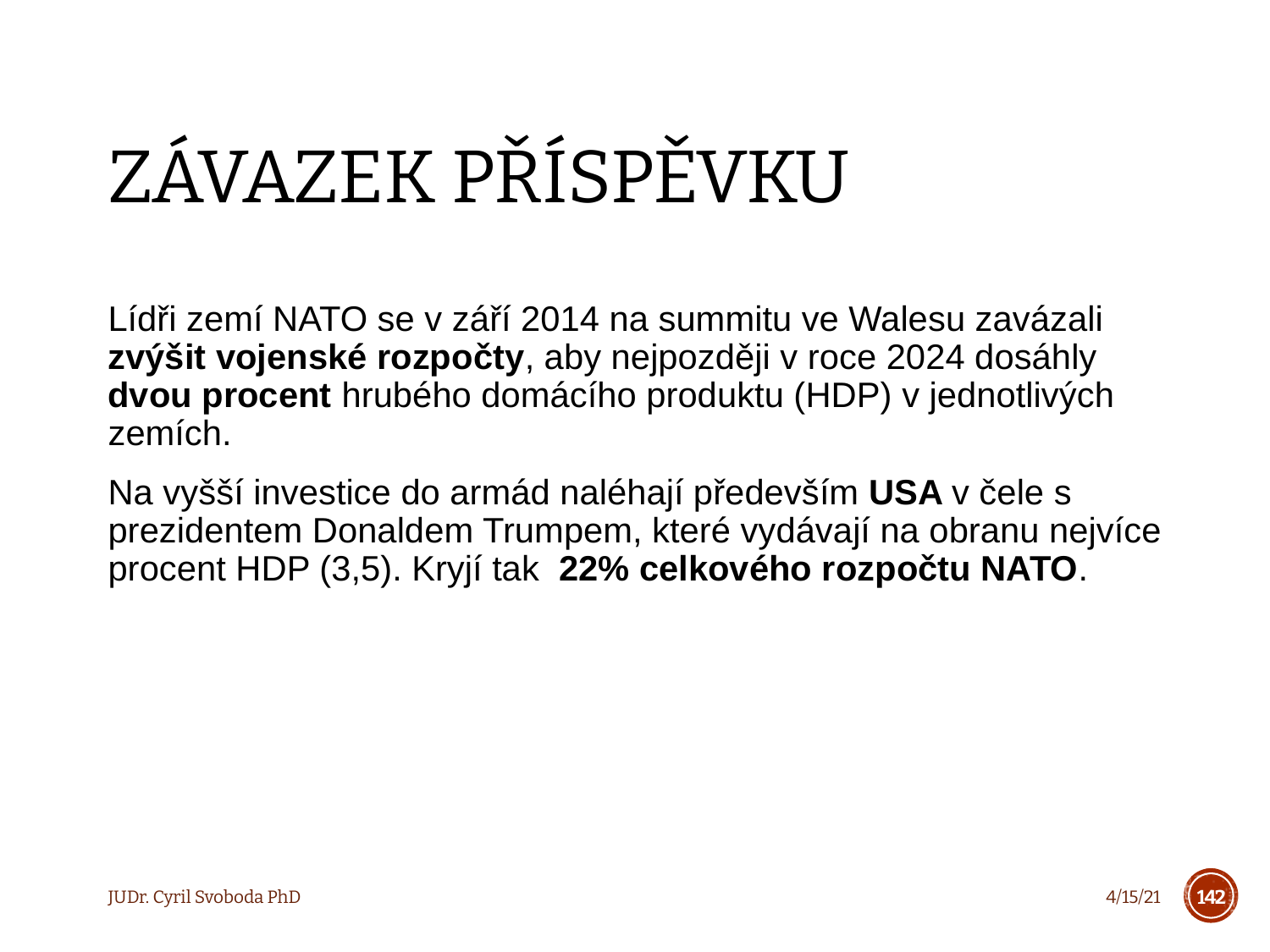

# Závazek příspěvku
Lídři zemí NATO se v září 2014 na summitu ve Walesu zavázali zvýšit vojenské rozpočty, aby nejpozději v roce 2024 dosáhly dvou procent hrubého domácího produktu (HDP) v jednotlivých zemích.
Na vyšší investice do armád naléhají především USA v čele s prezidentem Donaldem Trumpem, které vydávají na obranu nejvíce procent HDP (3,5). Kryjí tak  22% celkového rozpočtu NATO.

JUDr. Cyril Svoboda PhD
4/15/21
142